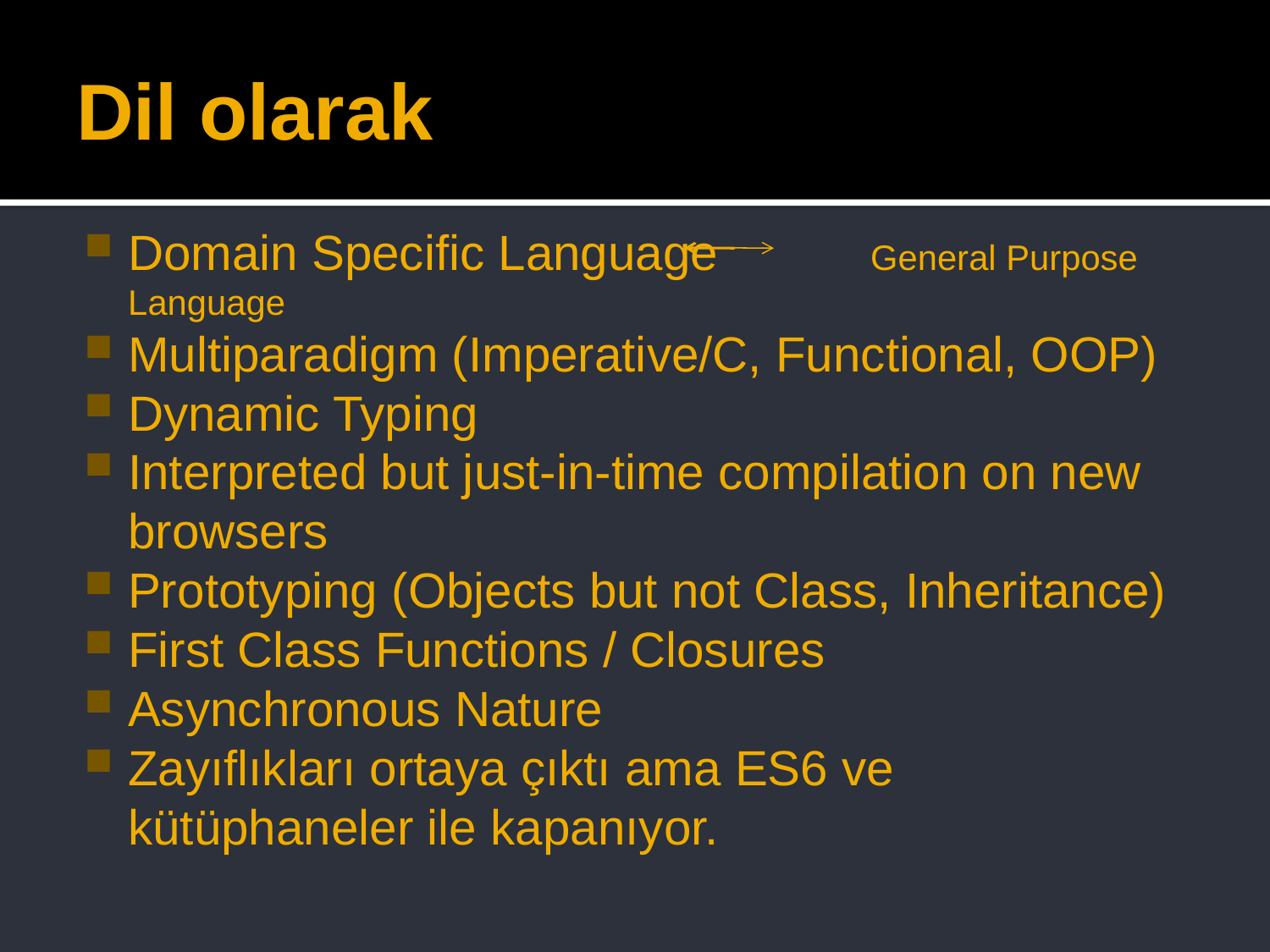

# Dil olarak
Domain Specific Language           General Purpose Language
Multiparadigm (Imperative/C, Functional, OOP)
Dynamic Typing
Interpreted but just-in-time compilation on new browsers
Prototyping (Objects but not Class, Inheritance)
First Class Functions / Closures
Asynchronous Nature
Zayıflıkları ortaya çıktı ama ES6 ve kütüphaneler ile kapanıyor.